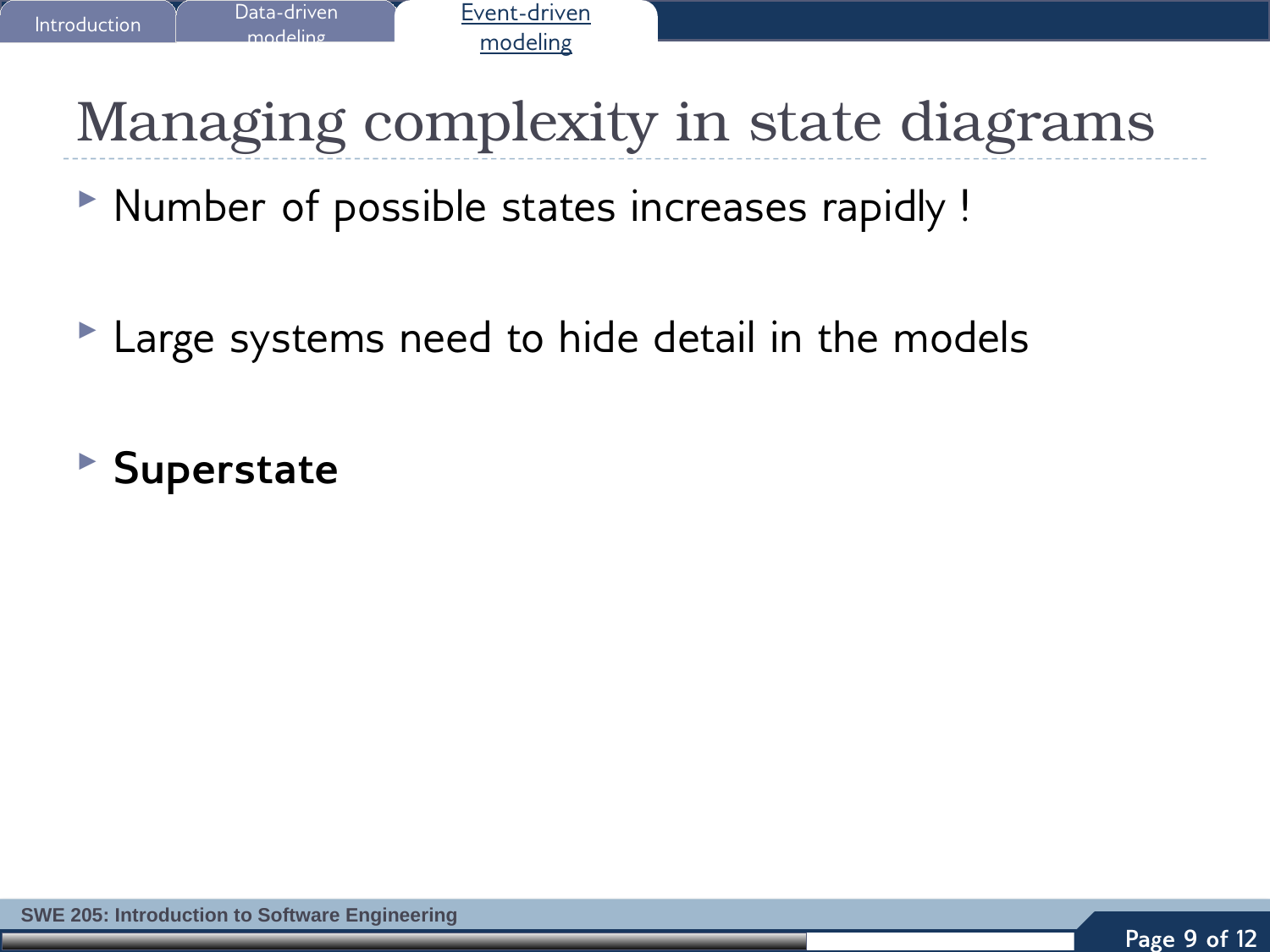

Introduction
Data-driven modeling
Event-driven modeling
# Managing complexity in state diagrams
Number of possible states increases rapidly !

Large systems need to hide detail in the models

Superstate
9
Page 9 of 12